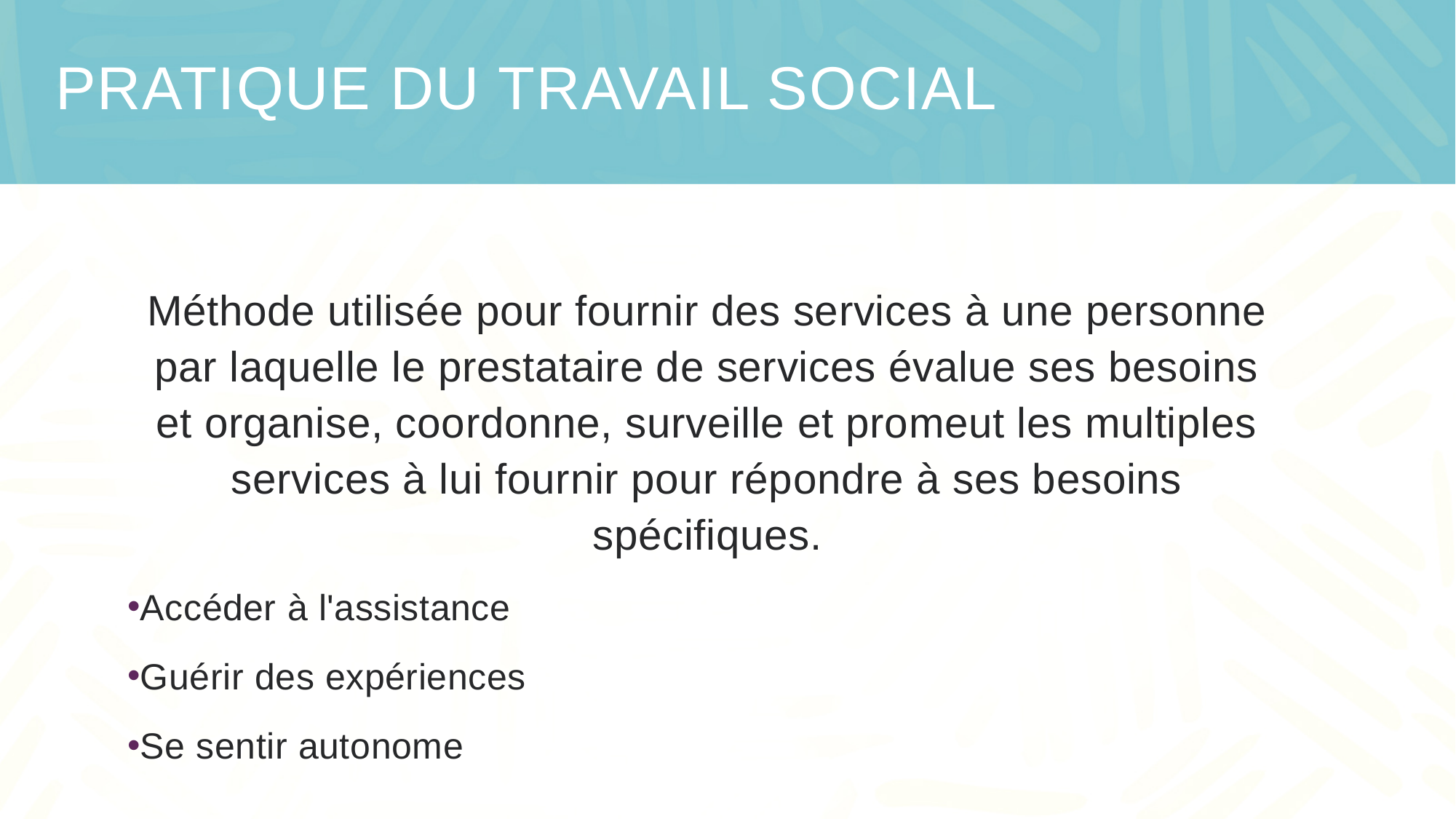

# Pratique du travail social
Méthode utilisée pour fournir des services à une personne par laquelle le prestataire de services évalue ses besoins et organise, coordonne, surveille et promeut les multiples services à lui fournir pour répondre à ses besoins spécifiques.
Accéder à l'assistance
Guérir des expériences
Se sentir autonome